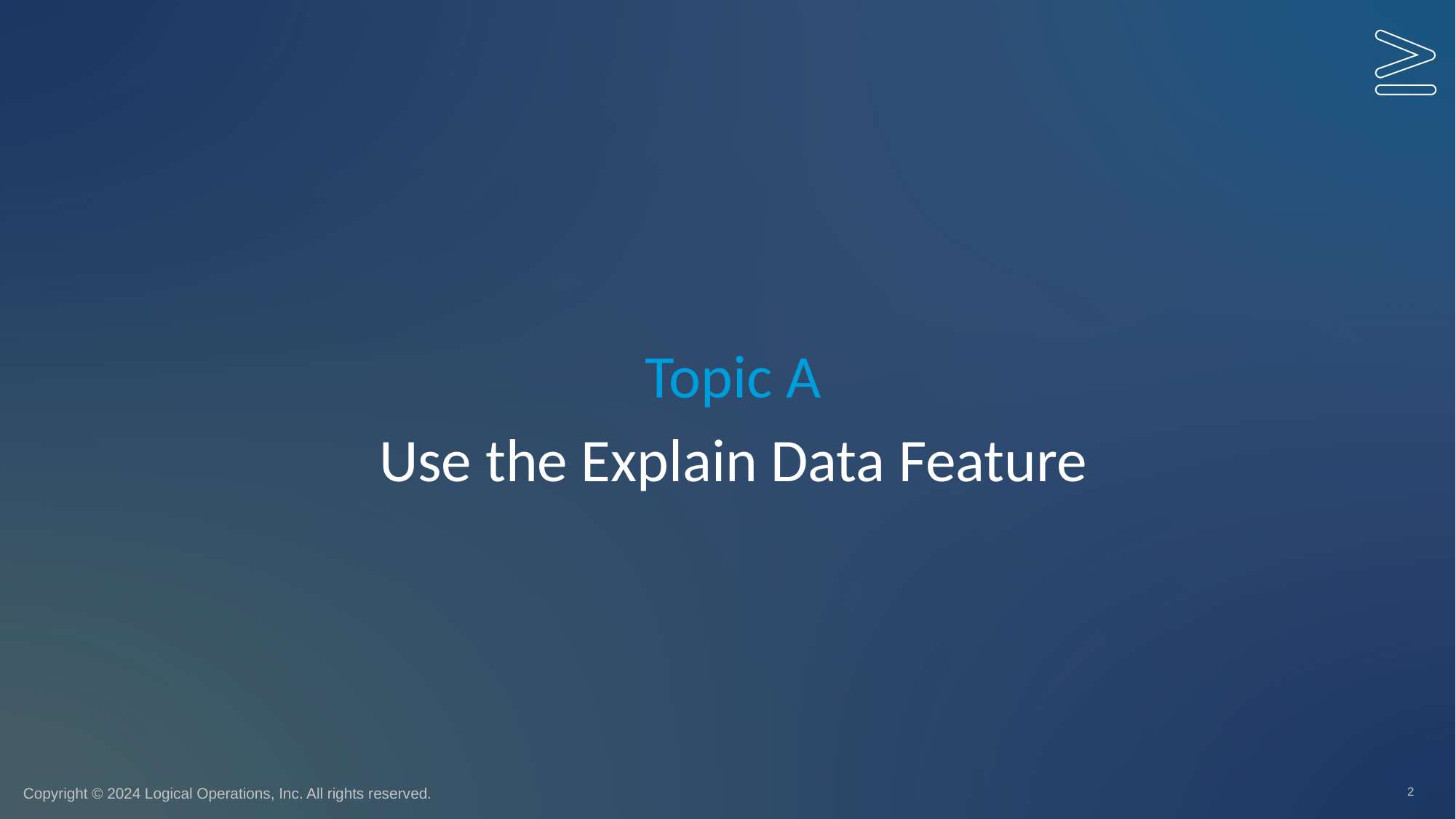

Topic A
# Use the Explain Data Feature
2